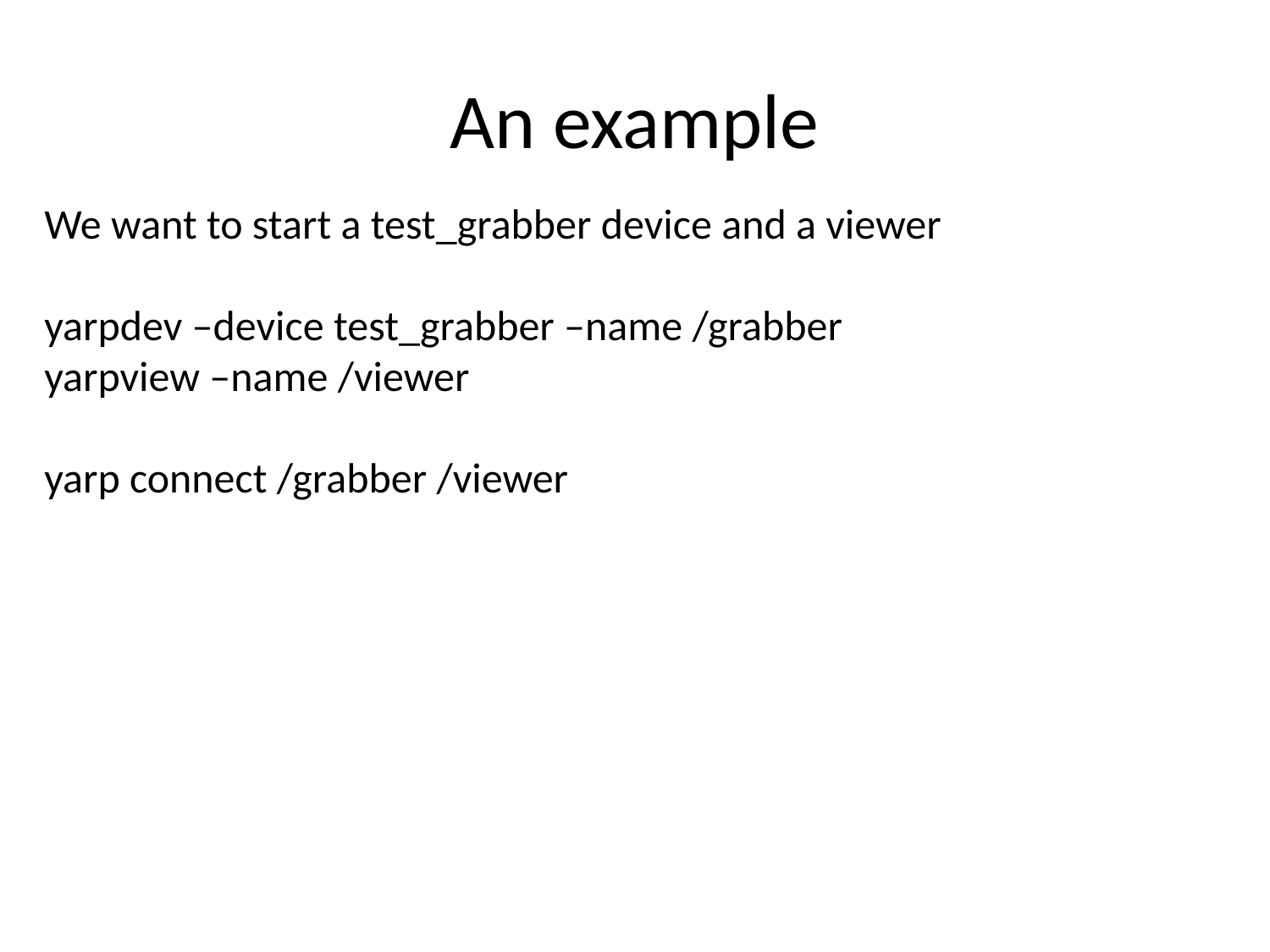

# An example
We want to start a test_grabber device and a viewer

yarpdev –device test_grabber –name /grabber
yarpview –name /viewer

yarp connect /grabber /viewer